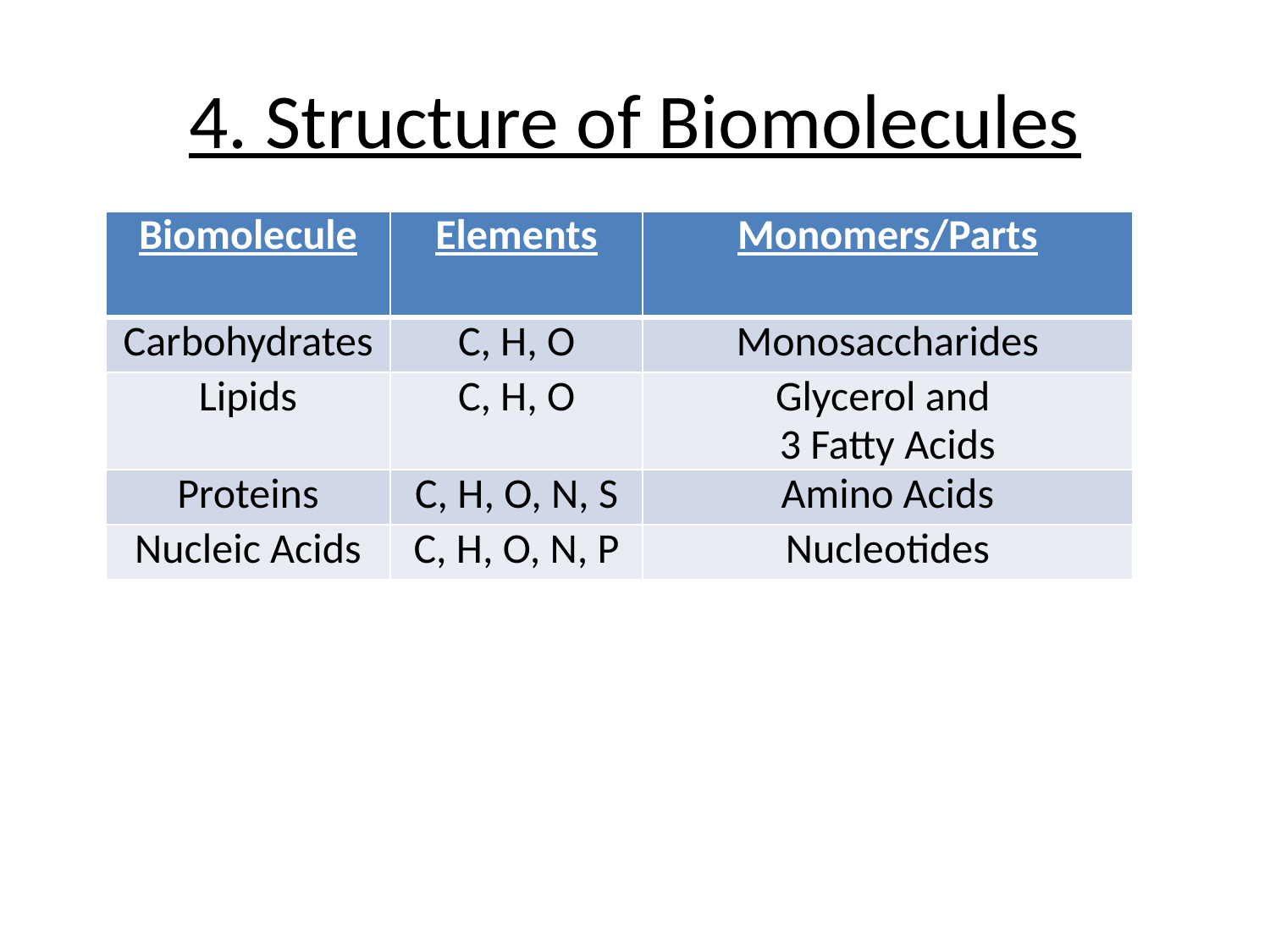

# 4. Structure of Biomolecules
| Biomolecule | Elements | Monomers/Parts |
| --- | --- | --- |
| Carbohydrates | C, H, O | Monosaccharides |
| Lipids | C, H, O | Glycerol and 3 Fatty Acids |
| Proteins | C, H, O, N, S | Amino Acids |
| Nucleic Acids | C, H, O, N, P | Nucleotides |